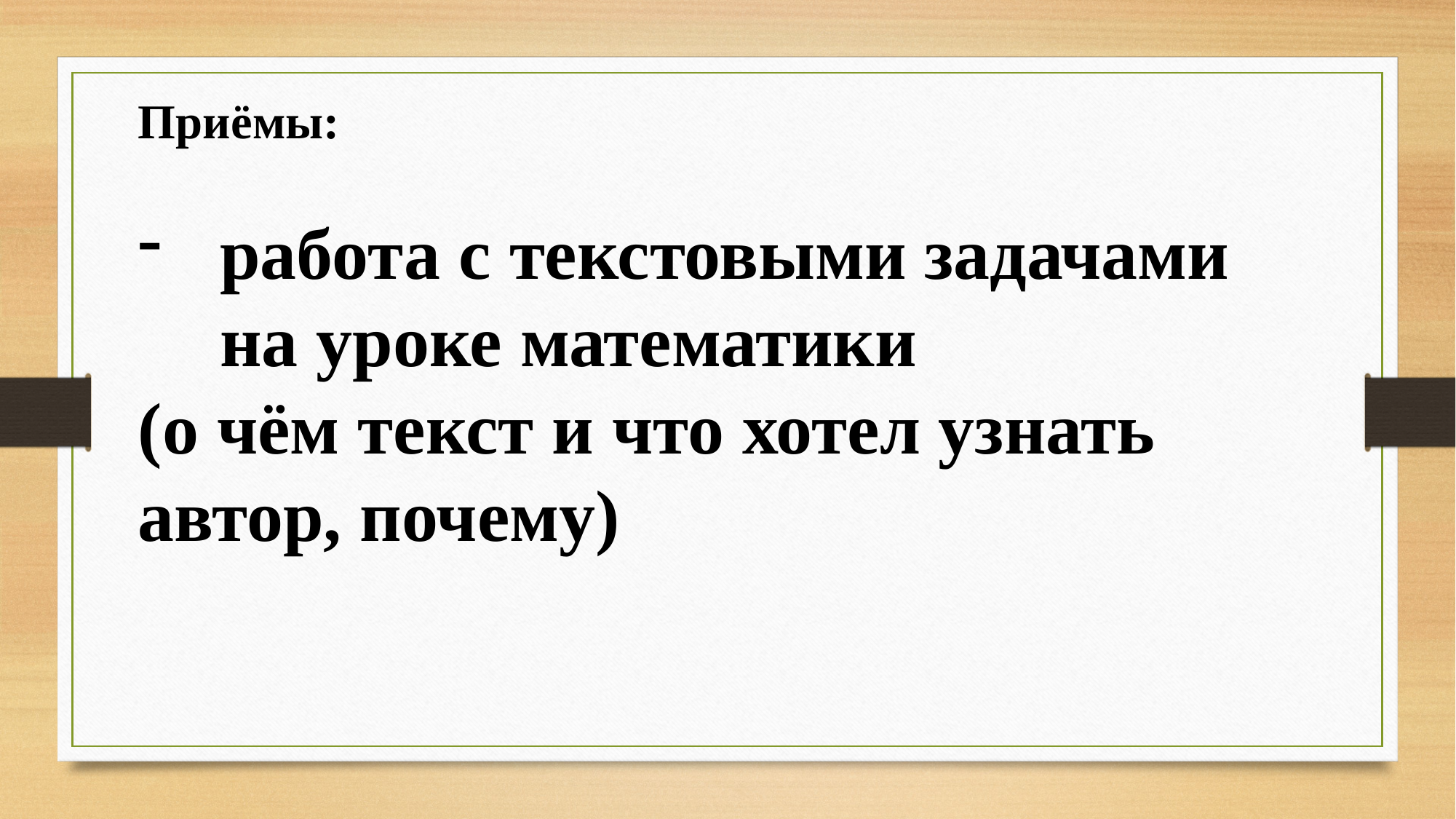

Приёмы:

работа с текстовыми задачами на уроке математики
(о чём текст и что хотел узнать автор, почему)